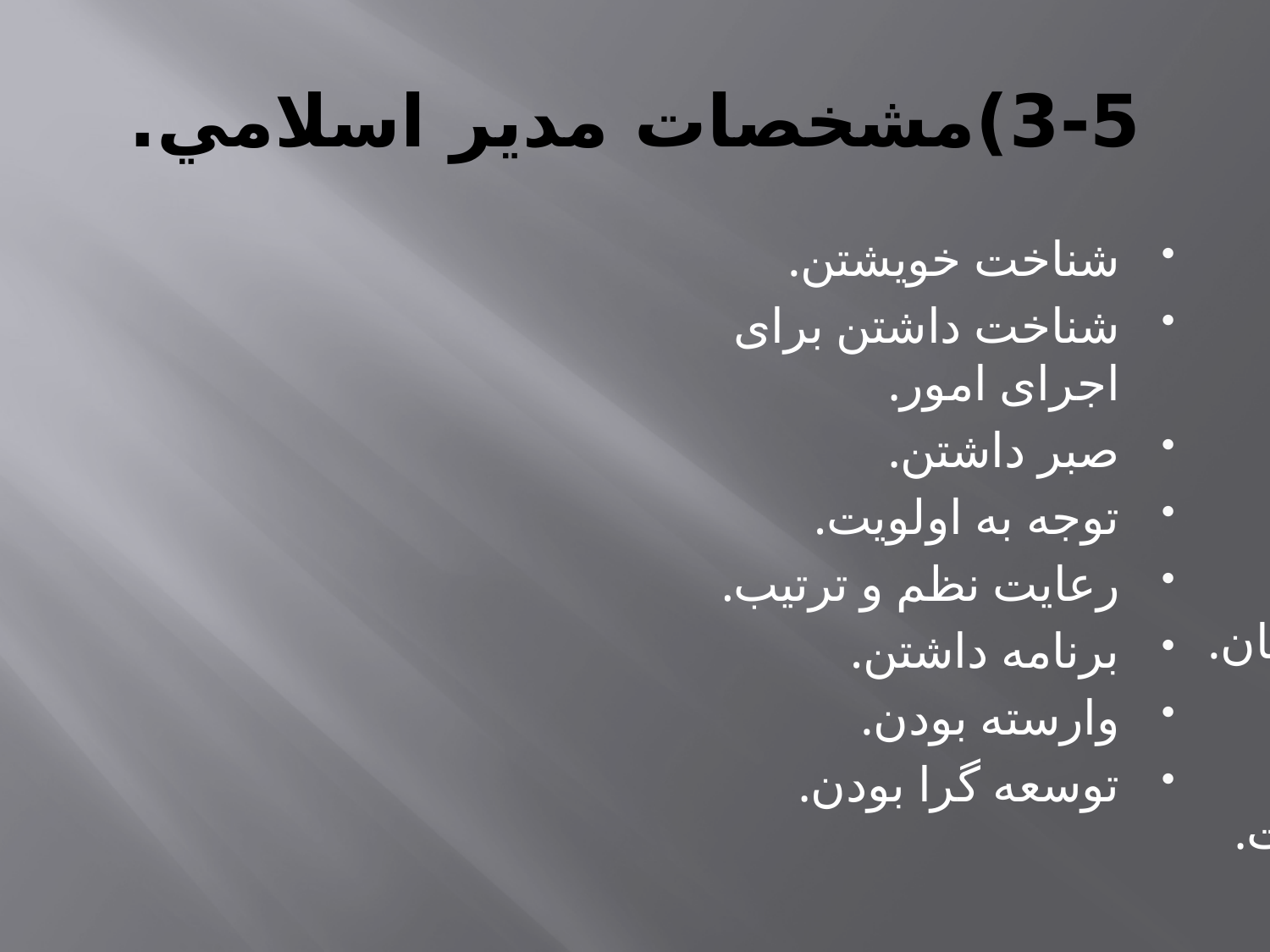

# 3-5)مشخصات مدير اسلامي.
شناخت خویشتن.
شناخت داشتن برای اجرای امور.
صبر داشتن.
توجه به اولویت.
رعایت نظم و ترتیب.
برنامه داشتن.
وارسته بودن.
توسعه گرا بودن.
عاقبت اندیش بودن.
مامن ساختن محیط سازمان.
رسیدگی به امور با آگاهی.
توزیع اخبار.
آموزش اعضای سازمان.
بخشنده و با گذشت بودن.
استفاده از ایام فراغت.